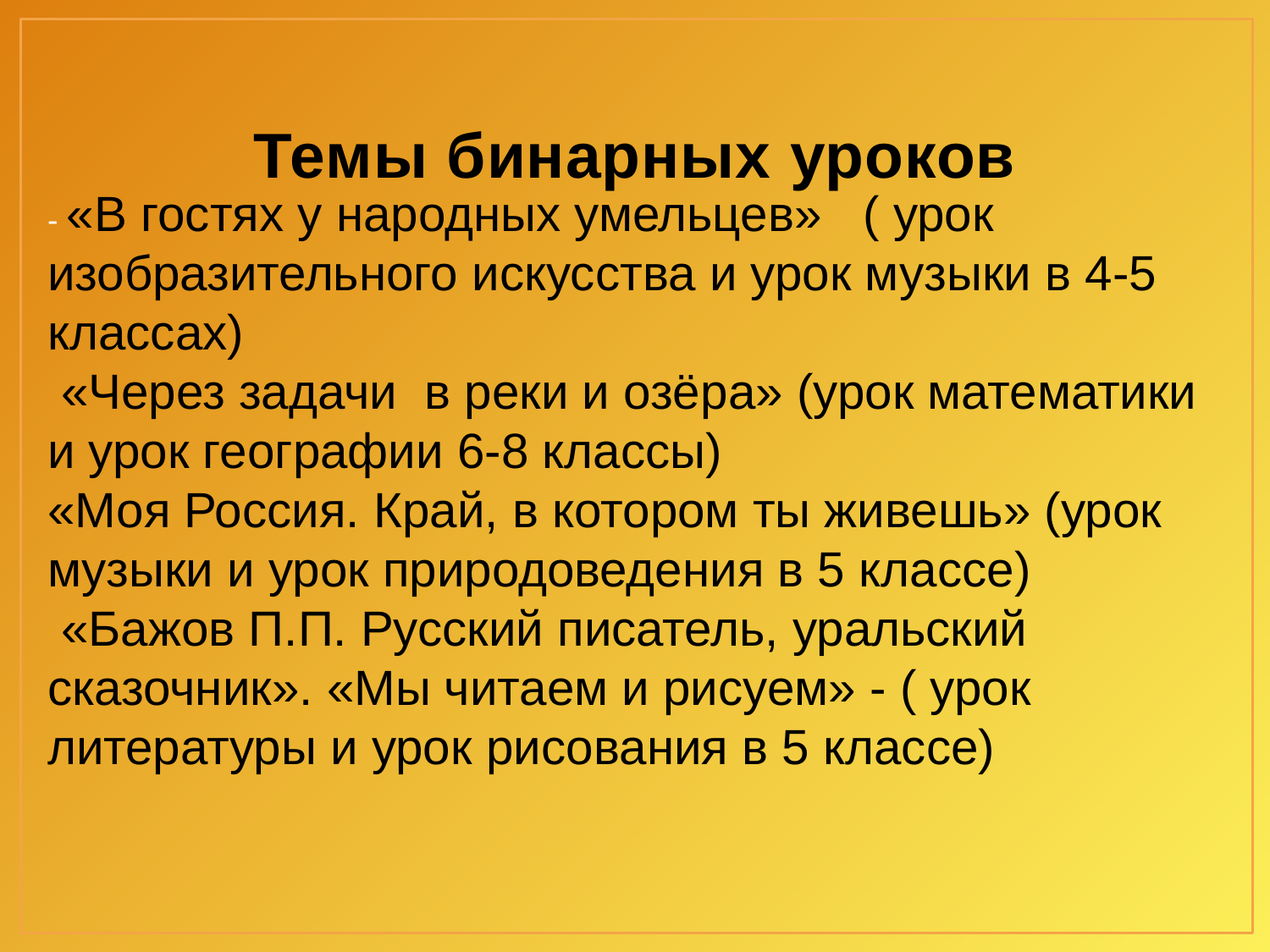

# Темы бинарных уроков
- «В гостях у народных умельцев»   ( урок изобразительного искусства и урок музыки в 4-5 классах)
 «Через задачи  в реки и озёра» (урок математики  и урок географии 6-8 классы)
«Моя Россия. Край, в котором ты живешь» (урок музыки и урок природоведения в 5 классе)
 «Бажов П.П. Русский писатель, уральский сказочник». «Мы читаем и рисуем» - ( урок литературы и урок рисования в 5 классе)